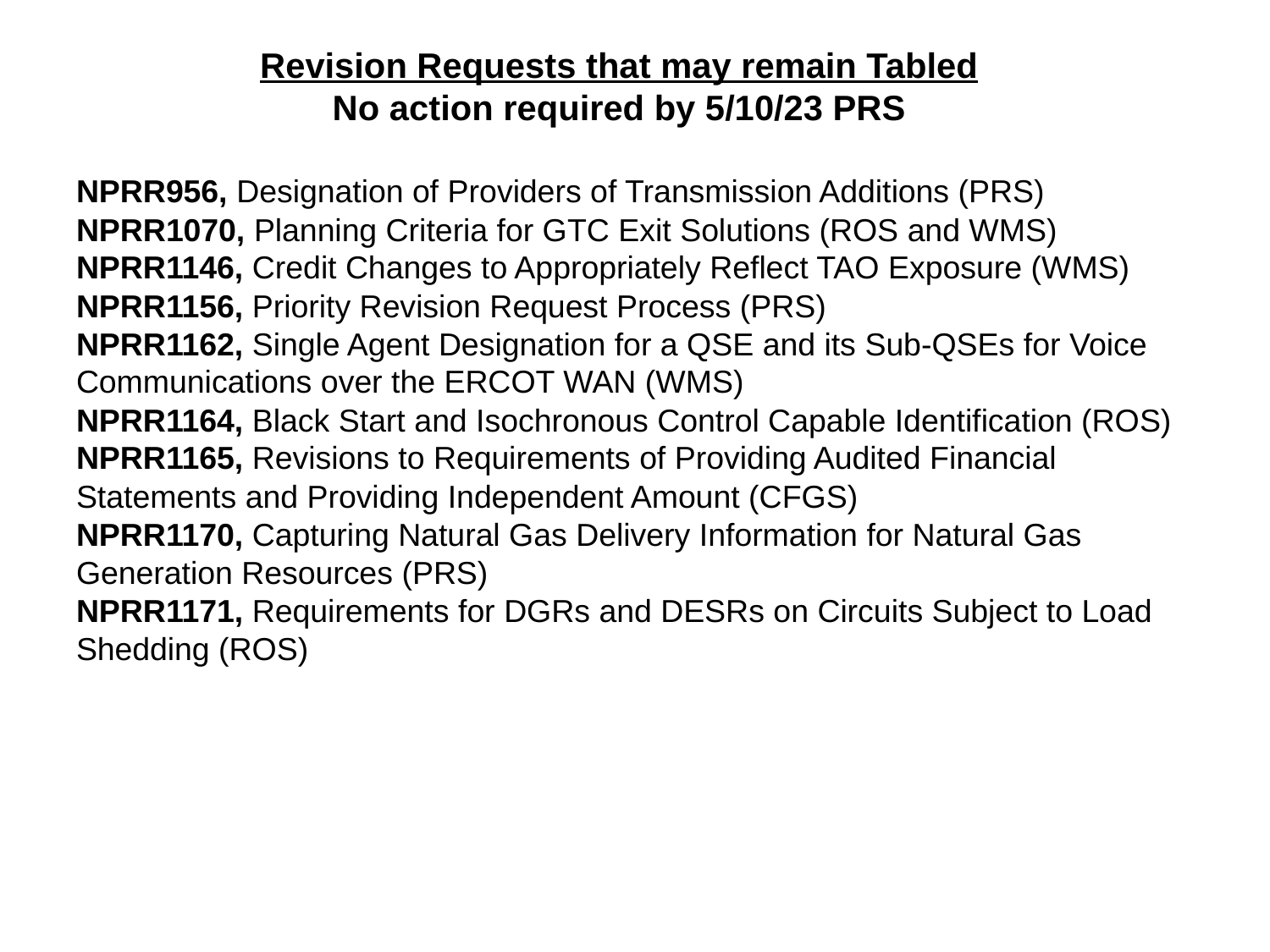

# Revision Requests that may remain Tabled No action required by 5/10/23 PRS

NPRR956, Designation of Providers of Transmission Additions (PRS)
NPRR1070, Planning Criteria for GTC Exit Solutions (ROS and WMS)
NPRR1146, Credit Changes to Appropriately Reflect TAO Exposure (WMS)
NPRR1156, Priority Revision Request Process (PRS)
NPRR1162, Single Agent Designation for a QSE and its Sub-QSEs for Voice Communications over the ERCOT WAN (WMS)
NPRR1164, Black Start and Isochronous Control Capable Identification (ROS)
NPRR1165, Revisions to Requirements of Providing Audited Financial Statements and Providing Independent Amount (CFGS)
NPRR1170, Capturing Natural Gas Delivery Information for Natural Gas Generation Resources (PRS)
NPRR1171, Requirements for DGRs and DESRs on Circuits Subject to Load Shedding (ROS)